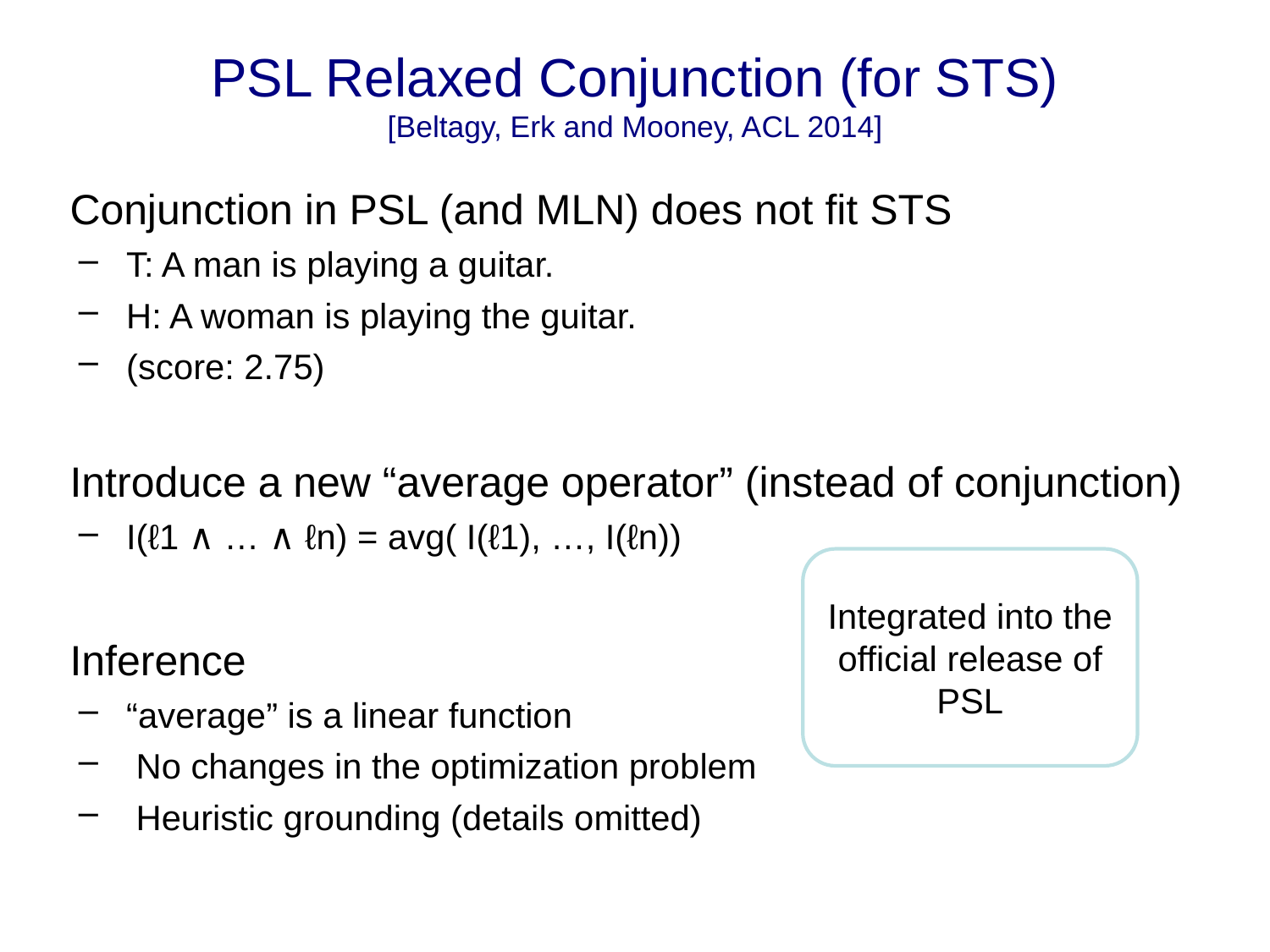

# PSL Relaxed Conjunction (for STS) [Beltagy, Erk and Mooney, ACL 2014]
Conjunction in PSL (and MLN) does not fit STS
T: A man is playing a guitar.
H: A woman is playing the guitar.
(score: 2.75)

Introduce a new “average operator” (instead of conjunction)
I(ℓ1 ∧ … ∧ ℓn) = avg( I(ℓ1), …, I(ℓn))

Inference
“average” is a linear function
 No changes in the optimization problem
 Heuristic grounding (details omitted)
Integrated into the official release of PSL
57